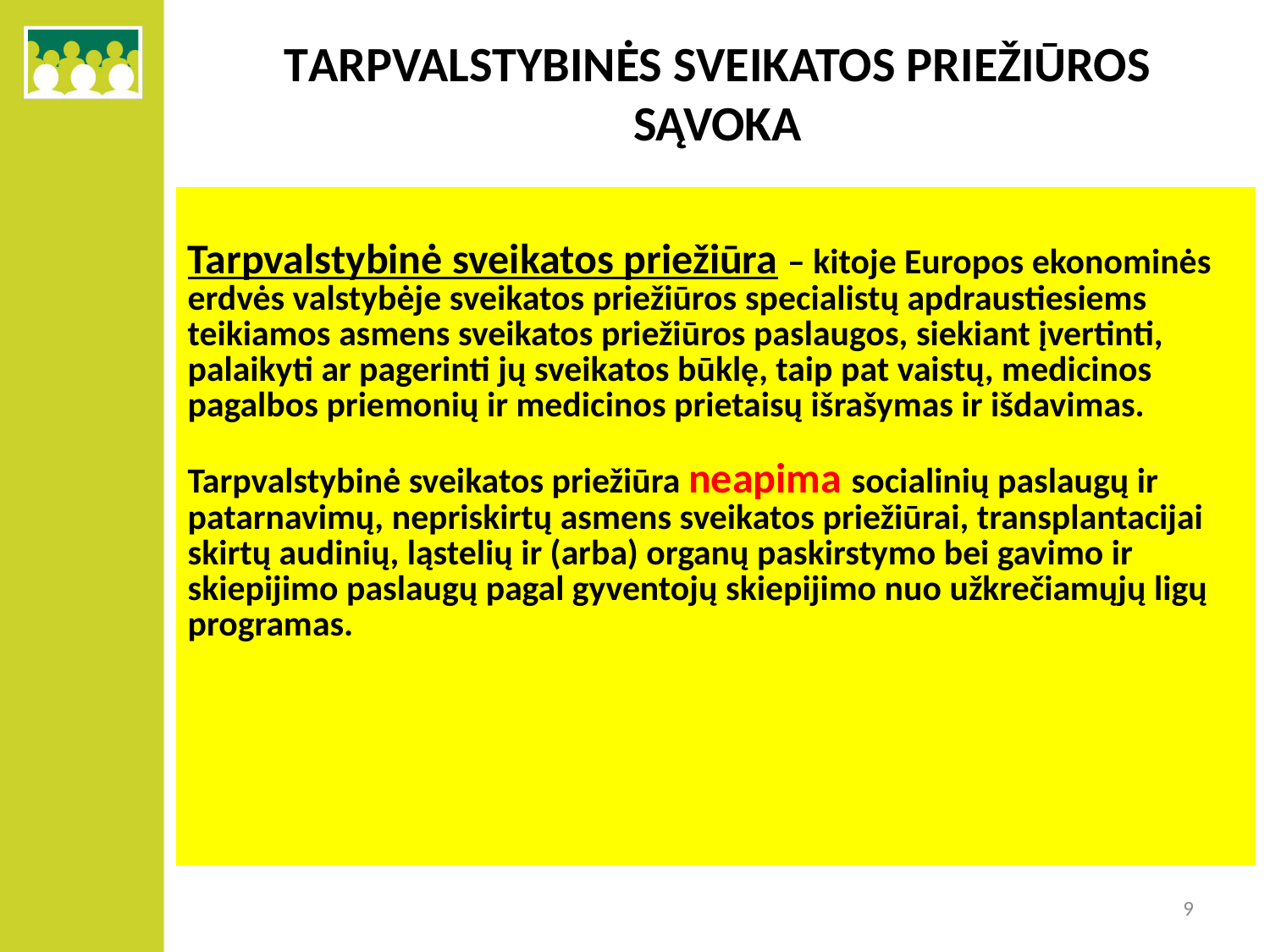

# TARPVALSTYBINĖS SVEIKATOS PRIEŽIŪROS SĄVOKA
| Tarpvalstybinė sveikatos priežiūra – kitoje Europos ekonominės erdvės valstybėje sveikatos priežiūros specialistų apdraustiesiems teikiamos asmens sveikatos priežiūros paslaugos, siekiant įvertinti, palaikyti ar pagerinti jų sveikatos būklę, taip pat vaistų, medicinos pagalbos priemonių ir medicinos prietaisų išrašymas ir išdavimas. Tarpvalstybinė sveikatos priežiūra neapima socialinių paslaugų ir patarnavimų, nepriskirtų asmens sveikatos priežiūrai, transplantacijai skirtų audinių, ląstelių ir (arba) organų paskirstymo bei gavimo ir skiepijimo paslaugų pagal gyventojų skiepijimo nuo užkrečiamųjų ligų programas. |
| --- |

9